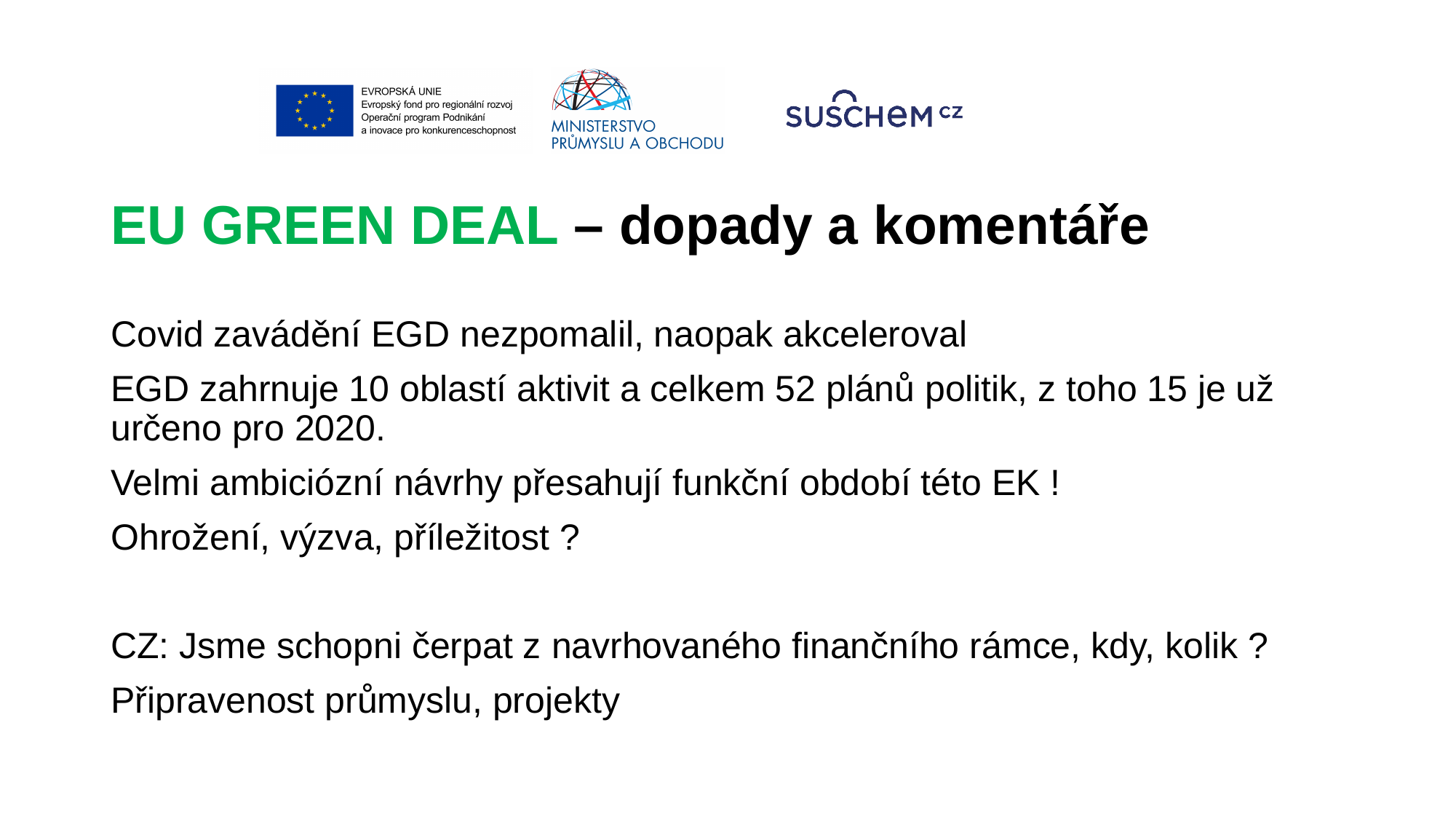

# EU GREEN DEAL – dopady a komentáře
Covid zavádění EGD nezpomalil, naopak akceleroval
EGD zahrnuje 10 oblastí aktivit a celkem 52 plánů politik, z toho 15 je už určeno pro 2020.
Velmi ambiciózní návrhy přesahují funkční období této EK !
Ohrožení, výzva, příležitost ?

CZ: Jsme schopni čerpat z navrhovaného finančního rámce, kdy, kolik ?
Připravenost průmyslu, projekty